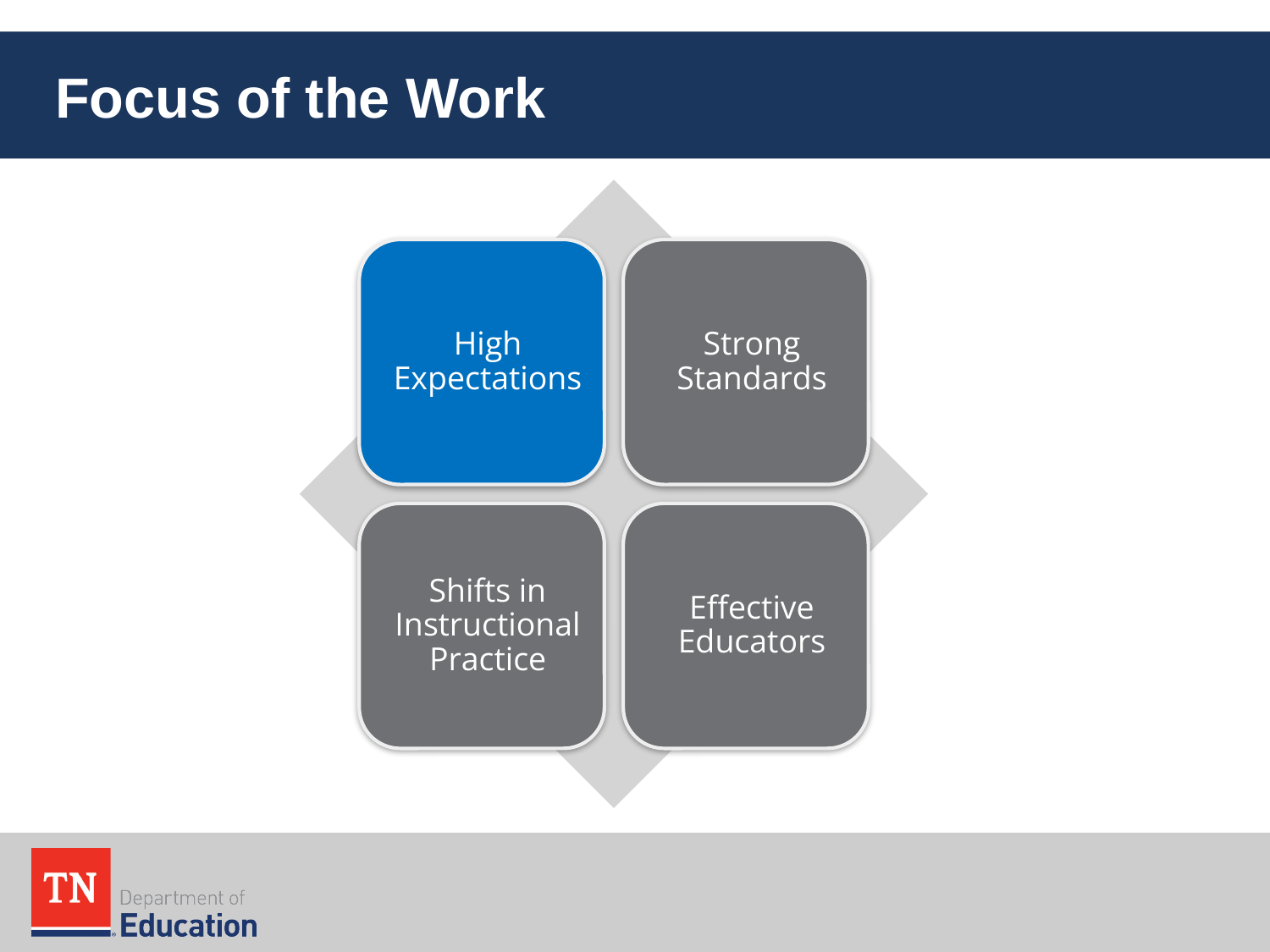

# Focus of the Work

High Expectations
Strong Standards
Shifts in Instructional Practice
Effective Educators